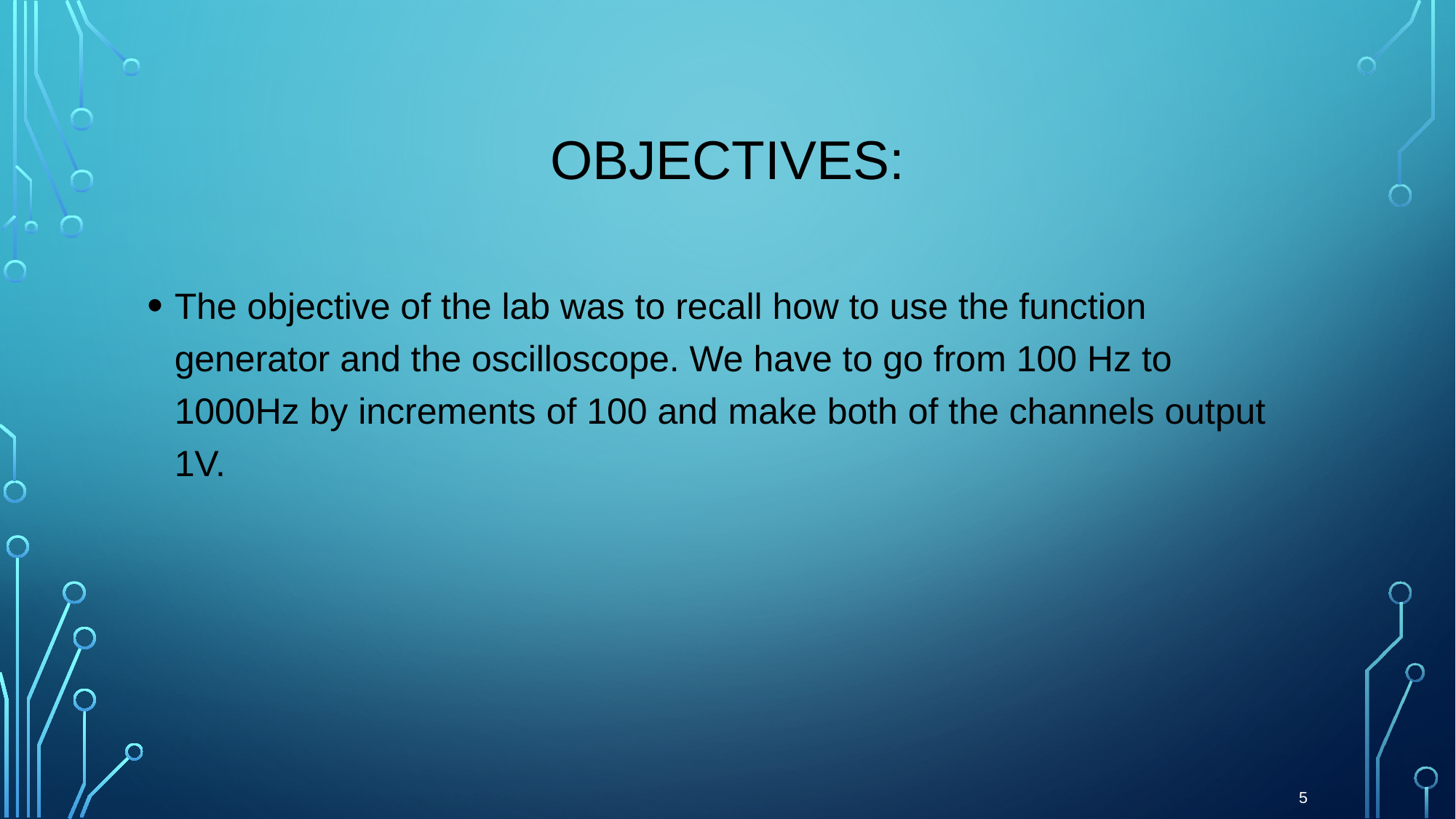

# Objectives:
The objective of the lab was to recall how to use the function generator and the oscilloscope. We have to go from 100 Hz to 1000Hz by increments of 100 and make both of the channels output 1V.
5